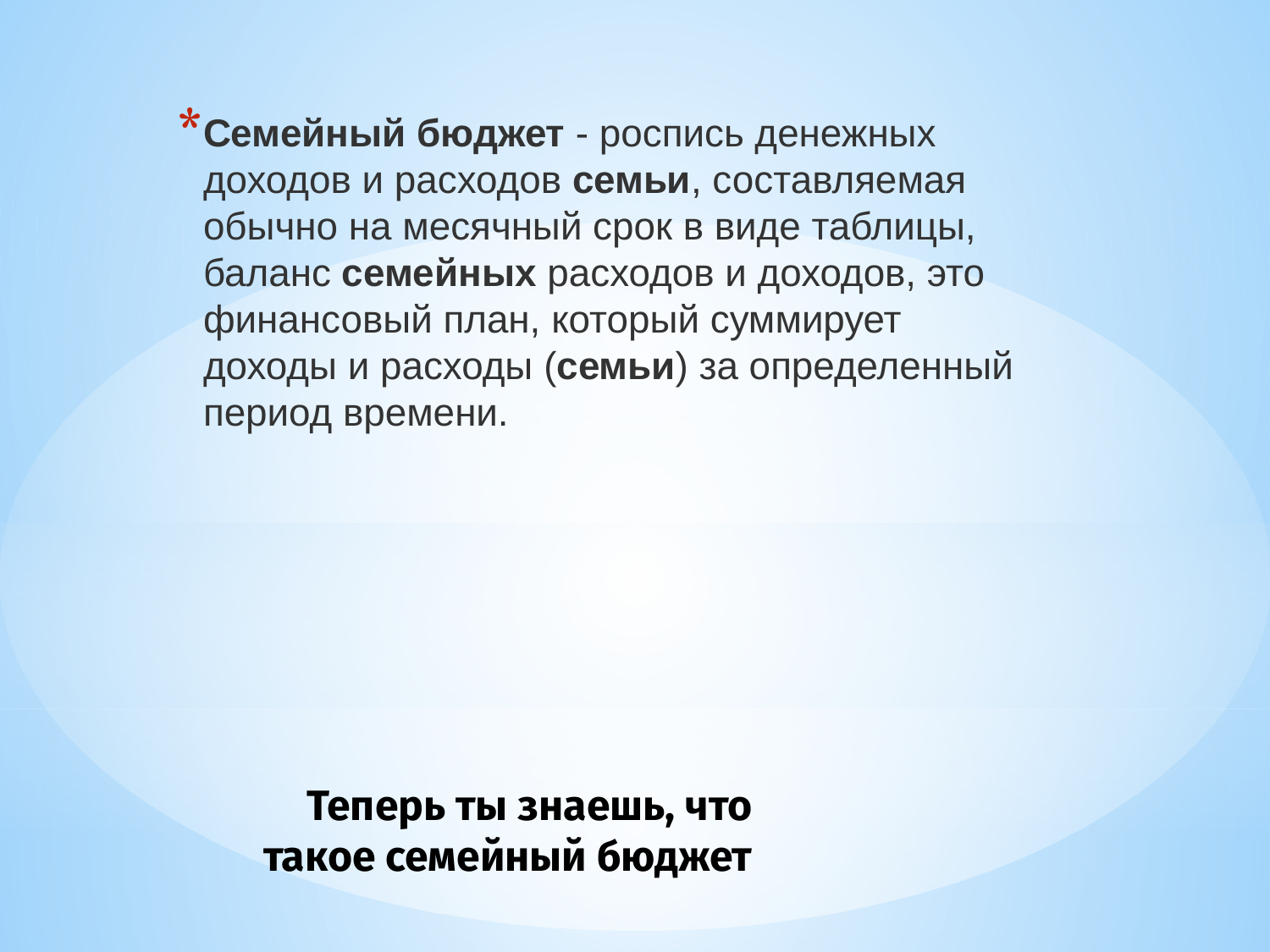

Семейный бюджет - роспись денежных доходов и расходов семьи, составляемая обычно на месячный срок в виде таблицы, баланс семейных расходов и доходов, это финансовый план, который суммирует доходы и расходы (семьи) за определенный период времени.
# Теперь ты знаешь, что такое семейный бюджет